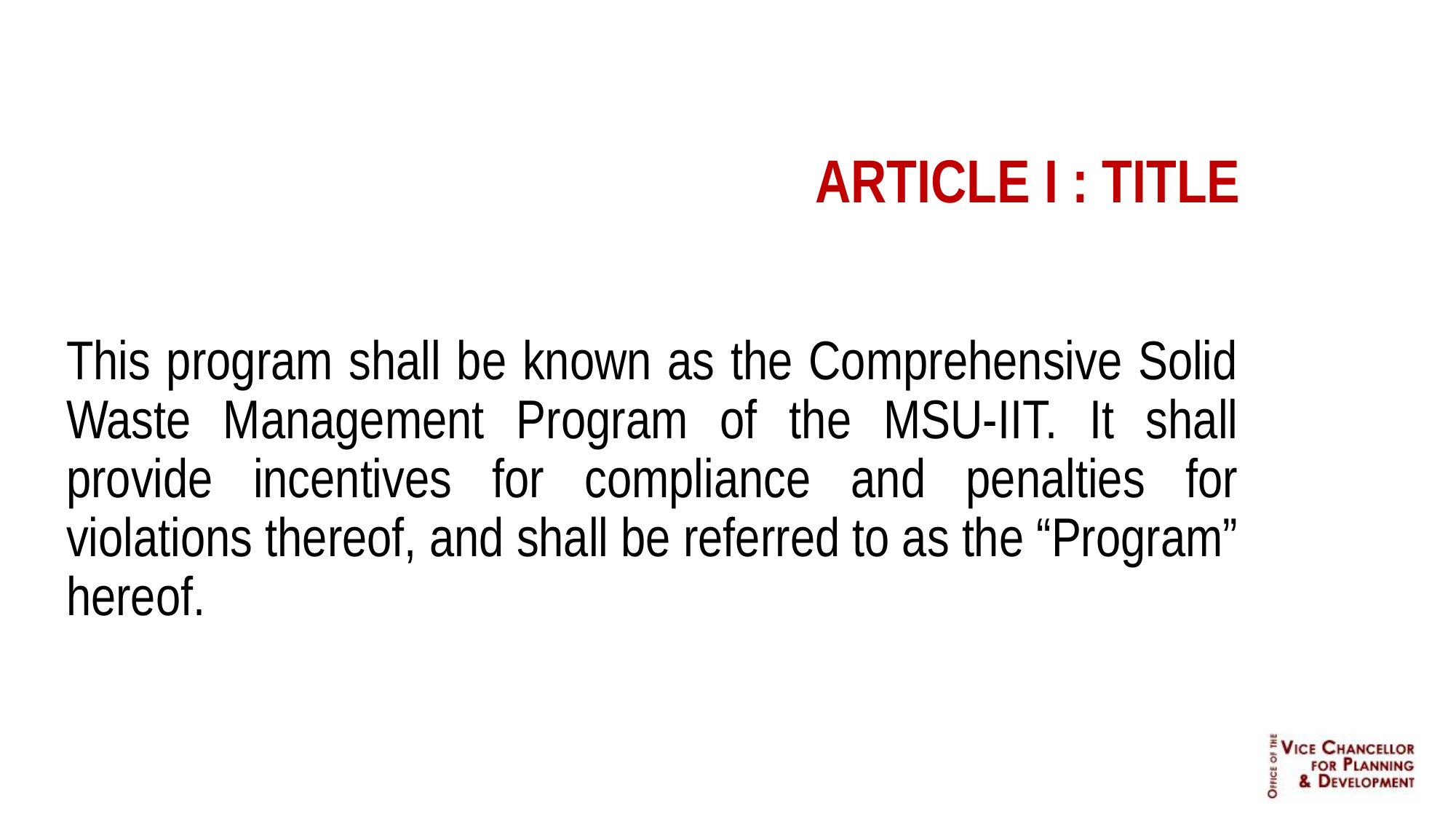

ARTICLE I : TITLE
This program shall be known as the Comprehensive Solid Waste Management Program of the MSU-IIT. It shall provide incentives for compliance and penalties for violations thereof, and shall be referred to as the “Program” hereof.